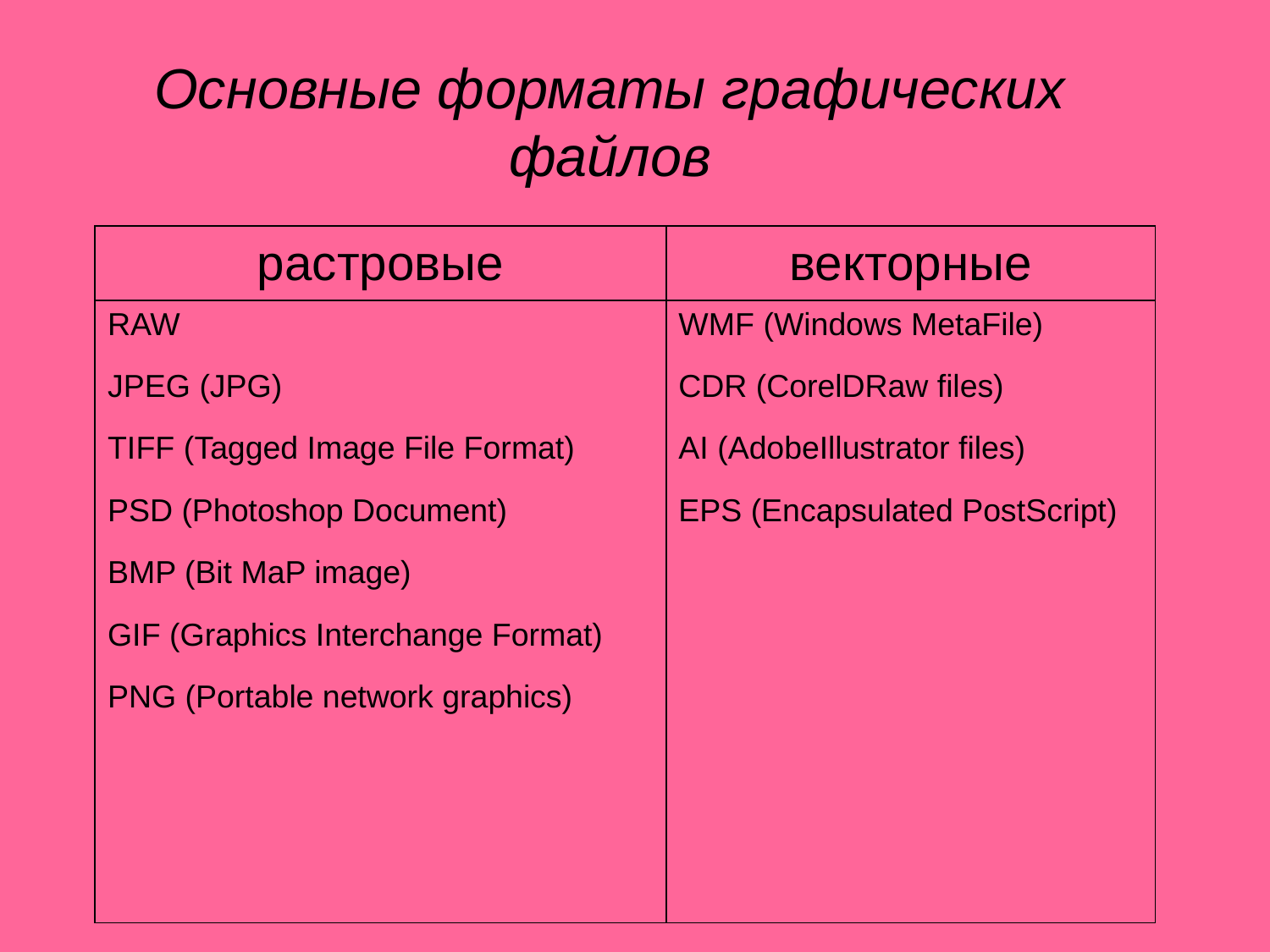

Основные форматы графических файлов
| растровые | векторные |
| --- | --- |
| RAW JPEG (JPG) TIFF (Tagged Image File Format) PSD (Photoshop Document) BMP (Bit MaP image) GIF (Graphics Interchange Format) PNG (Portable network graphics) | WMF (Windows MetaFile) CDR (CorelDRaw files) AI (AdobeIllustrator files) EPS (Encapsulated PostScript) |